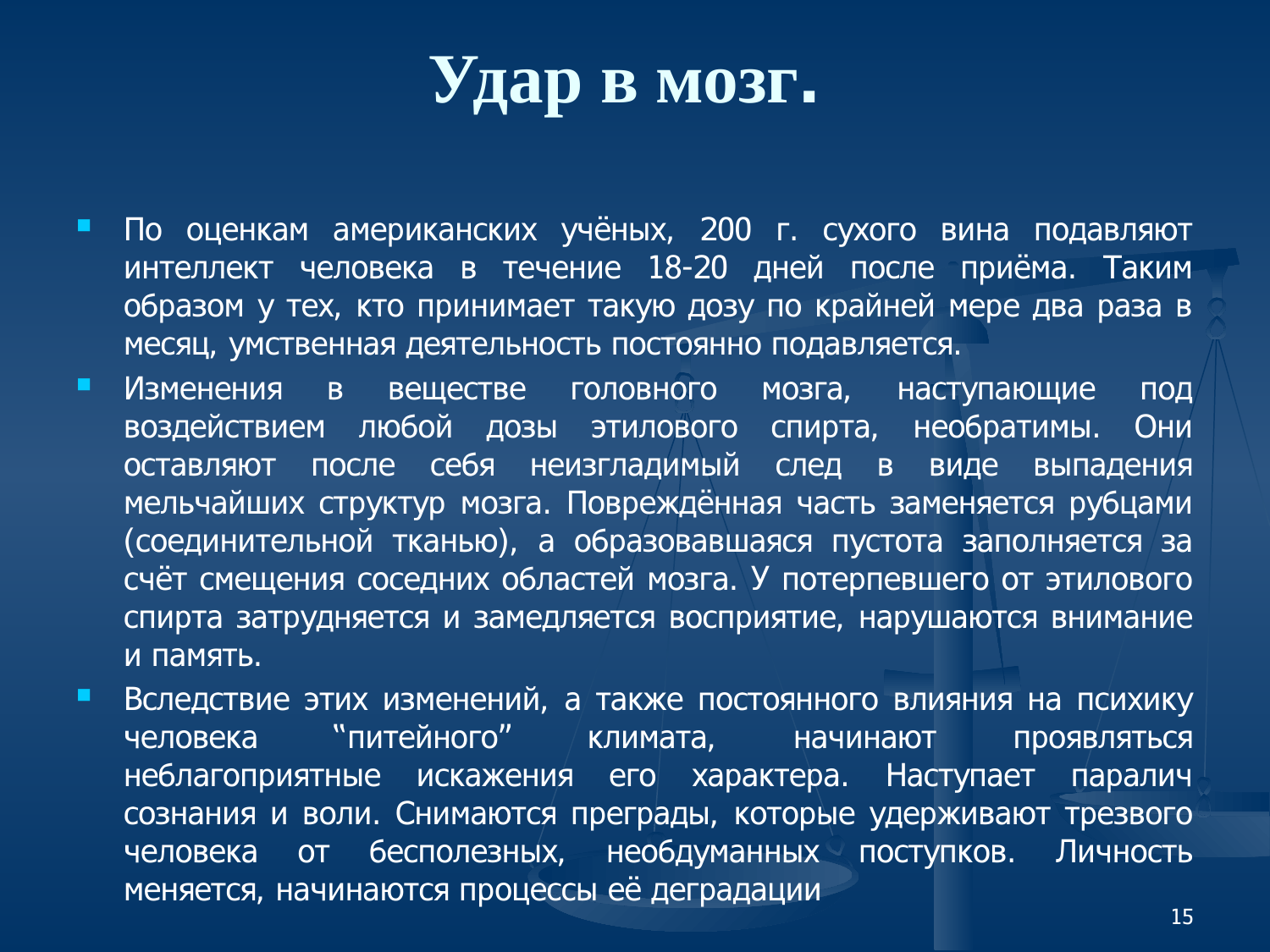

# Удар в мозг.

По оценкам американских учёных, 200 г. сухого вина подавляют интеллект человека в течение 18-20 дней после приёма. Таким образом у тех, кто принимает такую дозу по крайней мере два раза в месяц, умственная деятельность постоянно подавляется.
Изменения в веществе головного мозга, наступающие под воздействием любой дозы этилового спирта, необратимы. Они оставляют после себя неизгладимый след в виде выпадения мельчайших структур мозга. Повреждённая часть заменяется рубцами (соединительной тканью), а образовавшаяся пустота заполняется за счёт смещения соседних областей мозга. У потерпевшего от этилового спирта затрудняется и замедляется восприятие, нарушаются внимание и память.
Вследствие этих изменений, а также постоянного влияния на психику человека “питейного” климата, начинают проявляться неблагоприятные искажения его характера. Наступает паралич сознания и воли. Снимаются преграды, которые удерживают трезвого человека от бесполезных, необдуманных поступков. Личность меняется, начинаются процессы её деградации

15